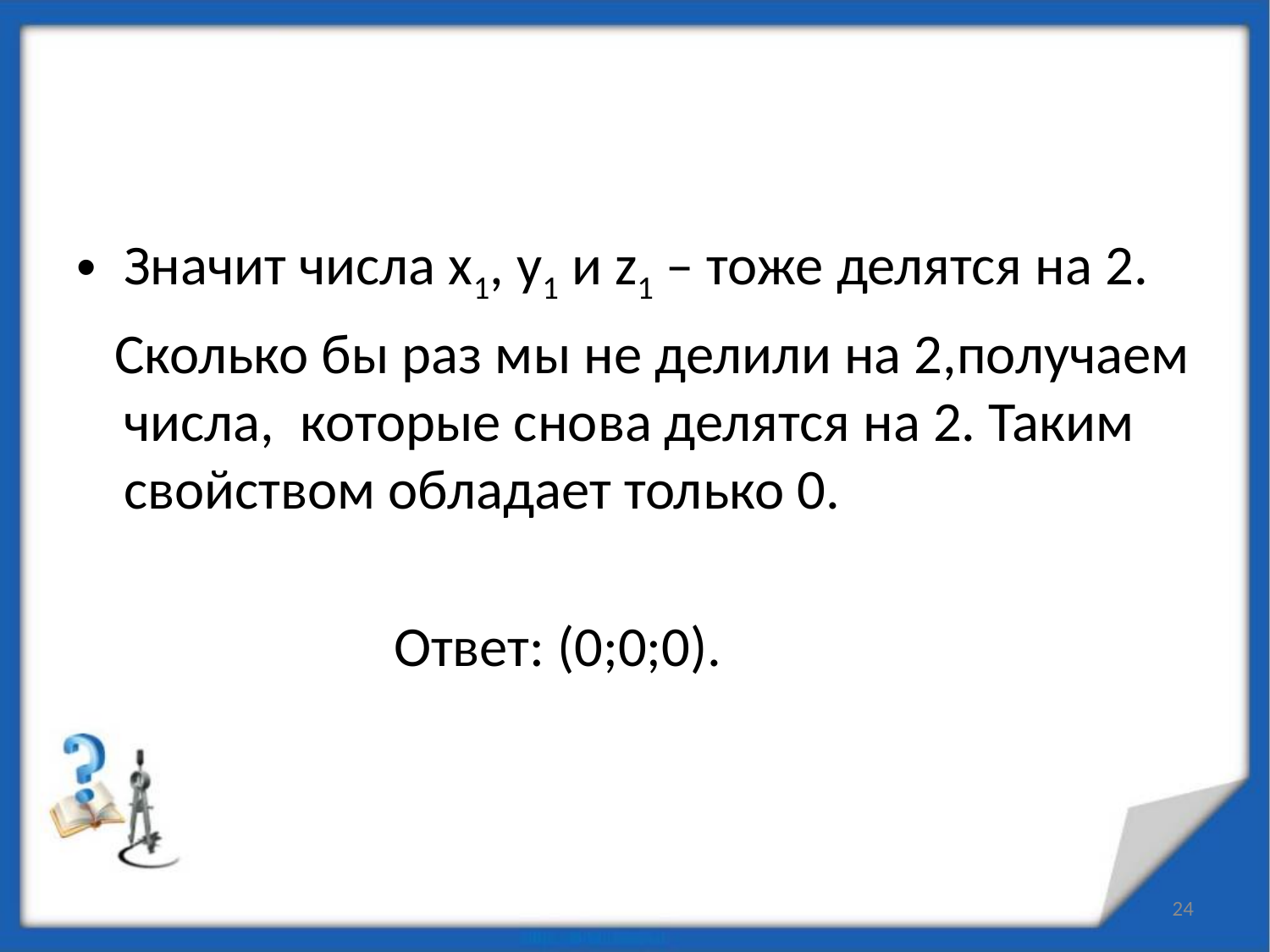

Значит числа х1, у1 и z1 – тоже делятся на 2.
   Сколько бы раз мы не делили на 2,получаем числа,  которые снова делятся на 2. Таким свойством обладает только 0.

                         Ответ: (0;0;0).

24